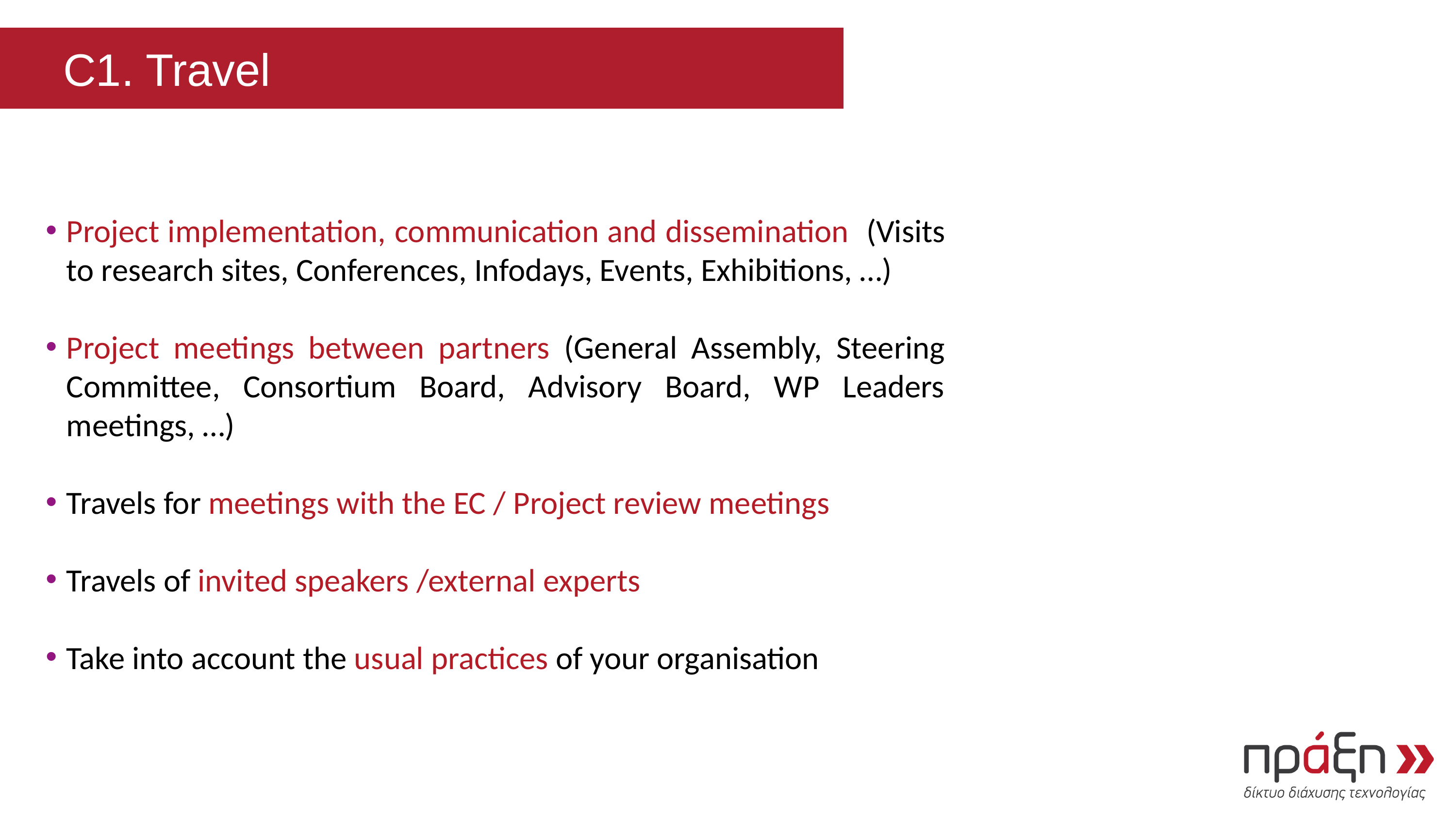

C1. Travel

Project implementation, communication and dissemination  (Visits to research sites, Conferences, Infodays, Events, Exhibitions, …)

Project meetings between partners (General Assembly, Steering Committee, Consortium Board, Advisory Board, WP Leaders meetings, …)

Travels for meetings with the EC / Project review meetings

Travels of invited speakers /external experts

Take into account the usual practices of your organisation